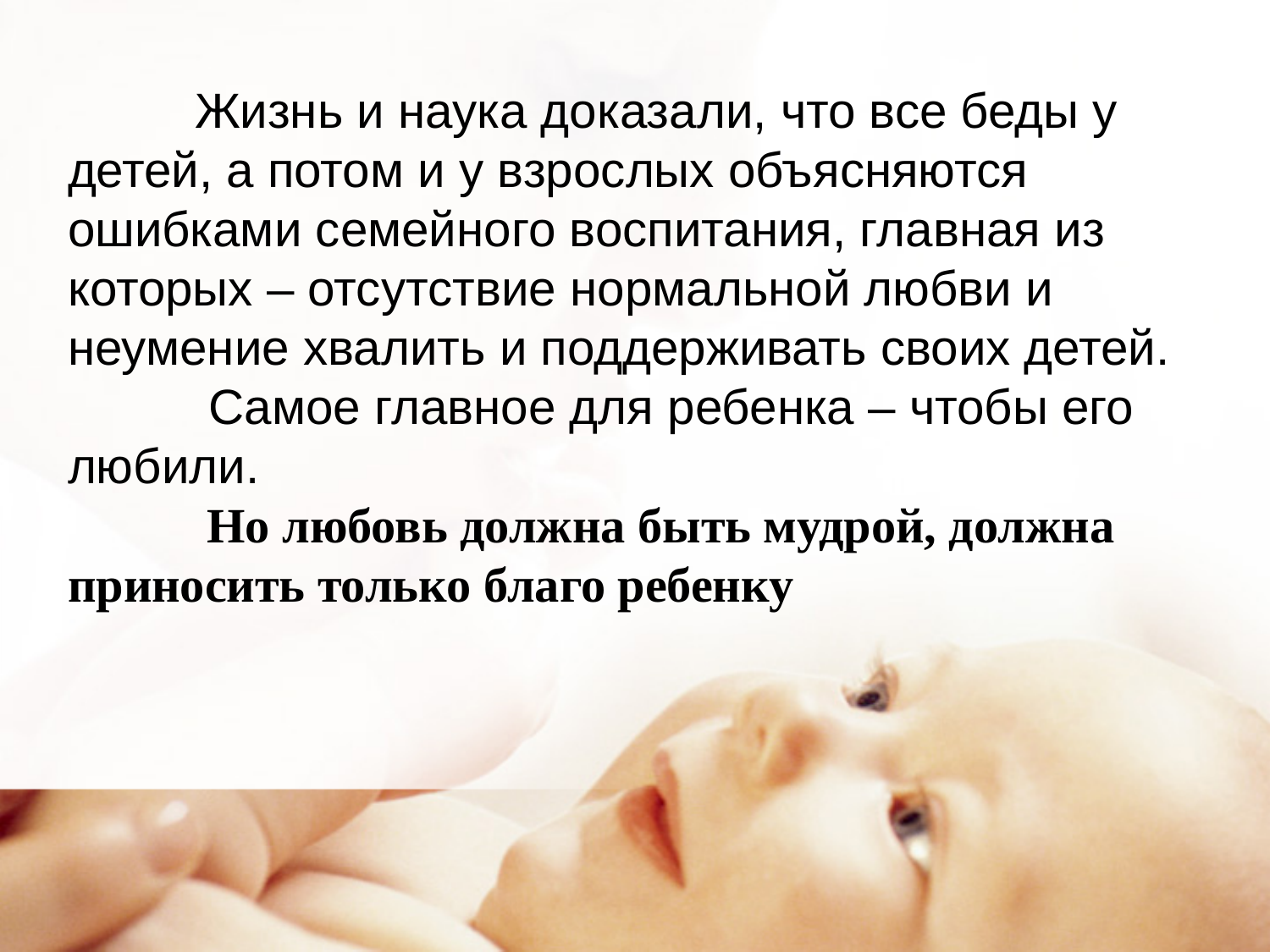

Жизнь и наука доказали, что все беды у детей, а потом и у взрослых объясняются ошибками семейного воспитания, главная из которых – отсутствие нормальной любви и неумение хвалить и поддерживать своих детей.
	 Самое главное для ребенка – чтобы его любили.
	 Но любовь должна быть мудрой, должна приносить только благо ребенку